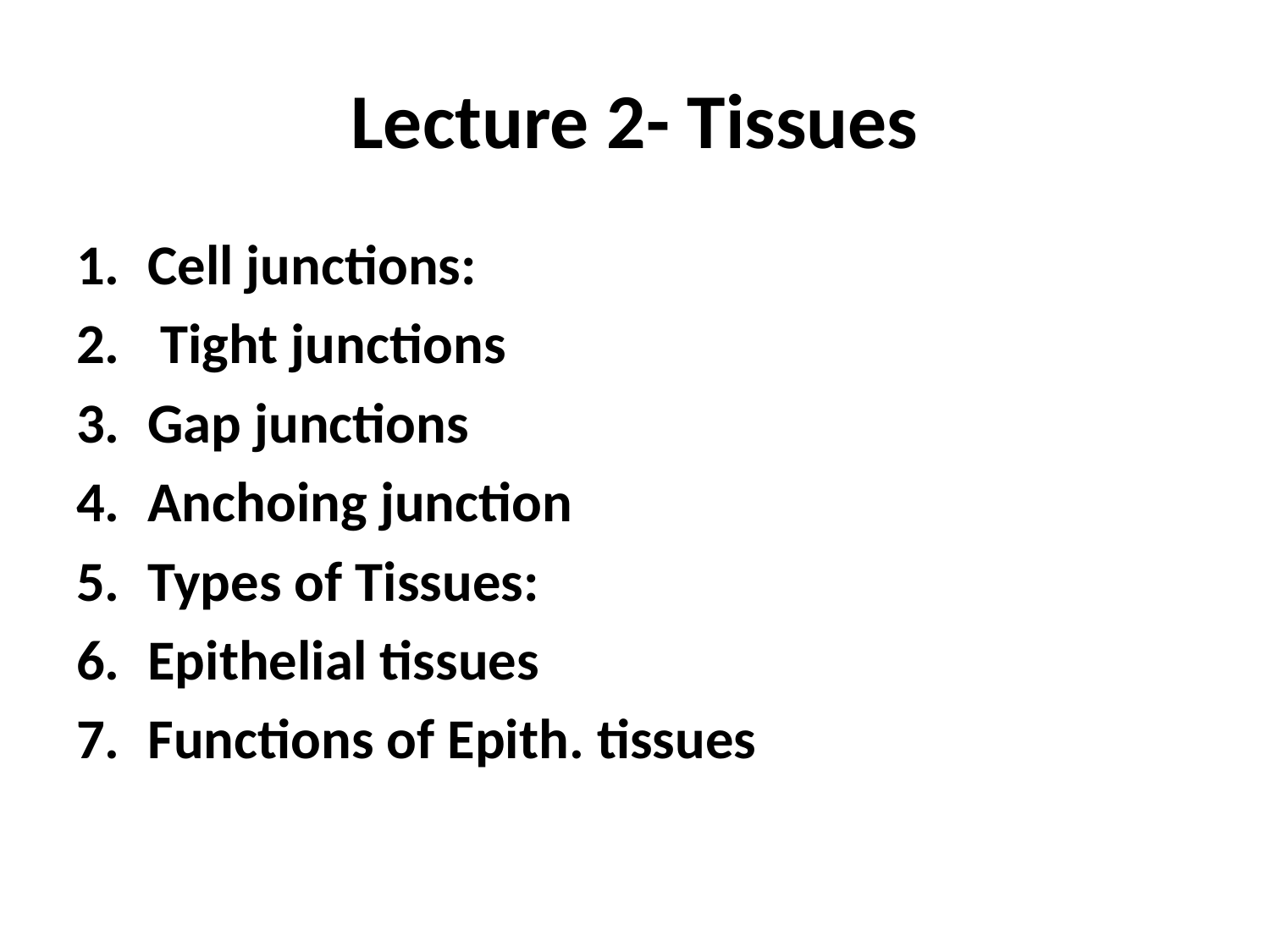

# Lecture 2- Tissues
Cell junctions:
 Tight junctions
Gap junctions
Anchoing junction
Types of Tissues:
Epithelial tissues
Functions of Epith. tissues